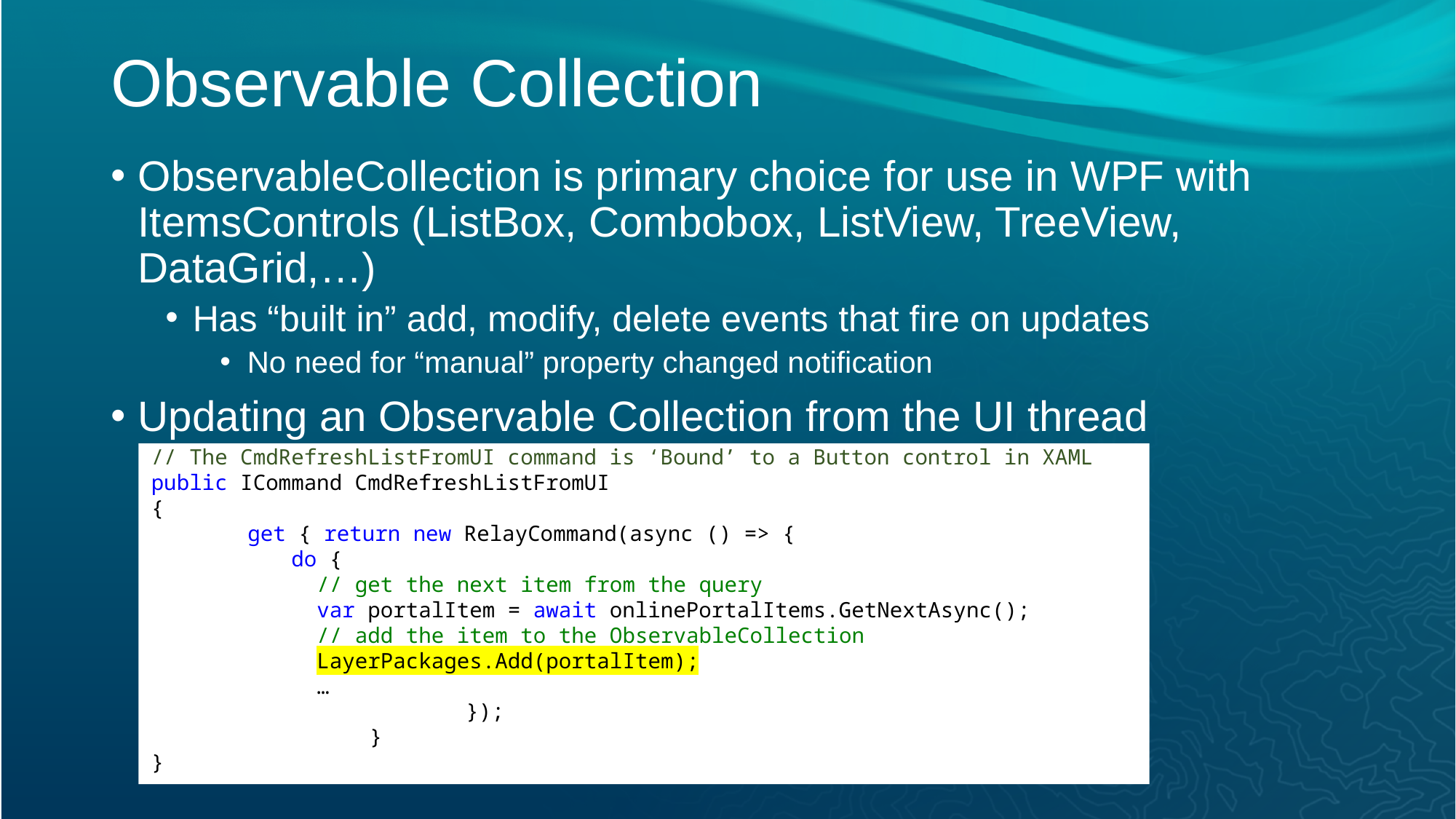

# Observable Collection
ObservableCollection is primary choice for use in WPF with ItemsControls (ListBox, Combobox, ListView, TreeView, DataGrid,…)
Has “built in” add, modify, delete events that fire on updates
No need for “manual” property changed notification
Updating an Observable Collection from the UI thread

 // The CmdRefreshListFromUI command is ‘Bound’ to a Button control in XAML
 public ICommand CmdRefreshListFromUI
 {
	get { return new RelayCommand(async () => {
            do {
              // get the next item from the query
              var portalItem = await onlinePortalItems.GetNextAsync();
              // add the item to the ObservableCollection
              LayerPackages.Add(portalItem);
              …
			});
		 }
 }